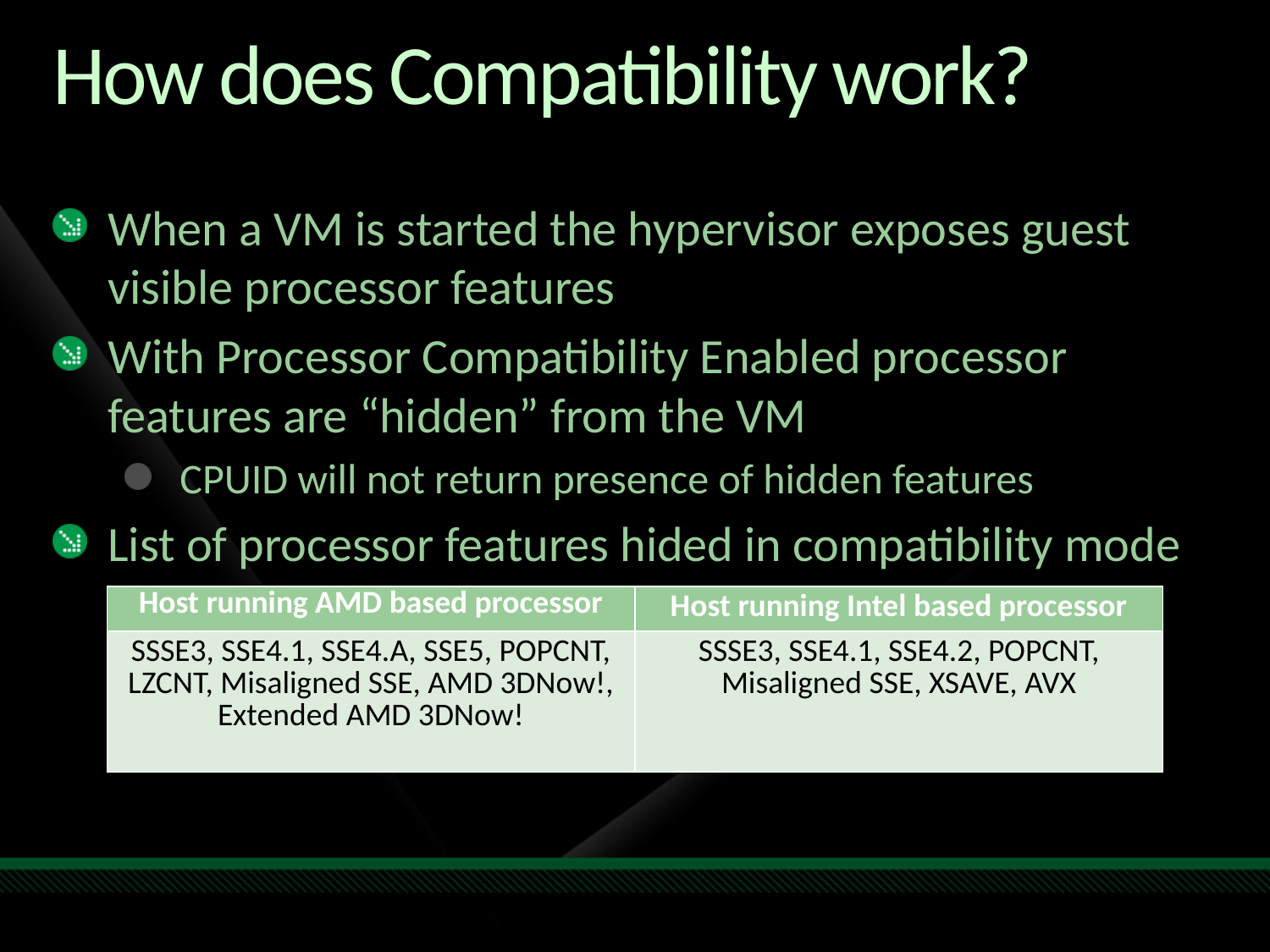

# How does Compatibility work?
When a VM is started the hypervisor exposes guest visible processor features
With Processor Compatibility Enabled processor features are “hidden” from the VM
CPUID will not return presence of hidden features
List of processor features hided in compatibility mode
| Host running AMD based processor | Host running Intel based processor |
| --- | --- |
| SSSE3, SSE4.1, SSE4.A, SSE5, POPCNT, LZCNT, Misaligned SSE, AMD 3DNow!, Extended AMD 3DNow! | SSSE3, SSE4.1, SSE4.2, POPCNT, Misaligned SSE, XSAVE, AVX |